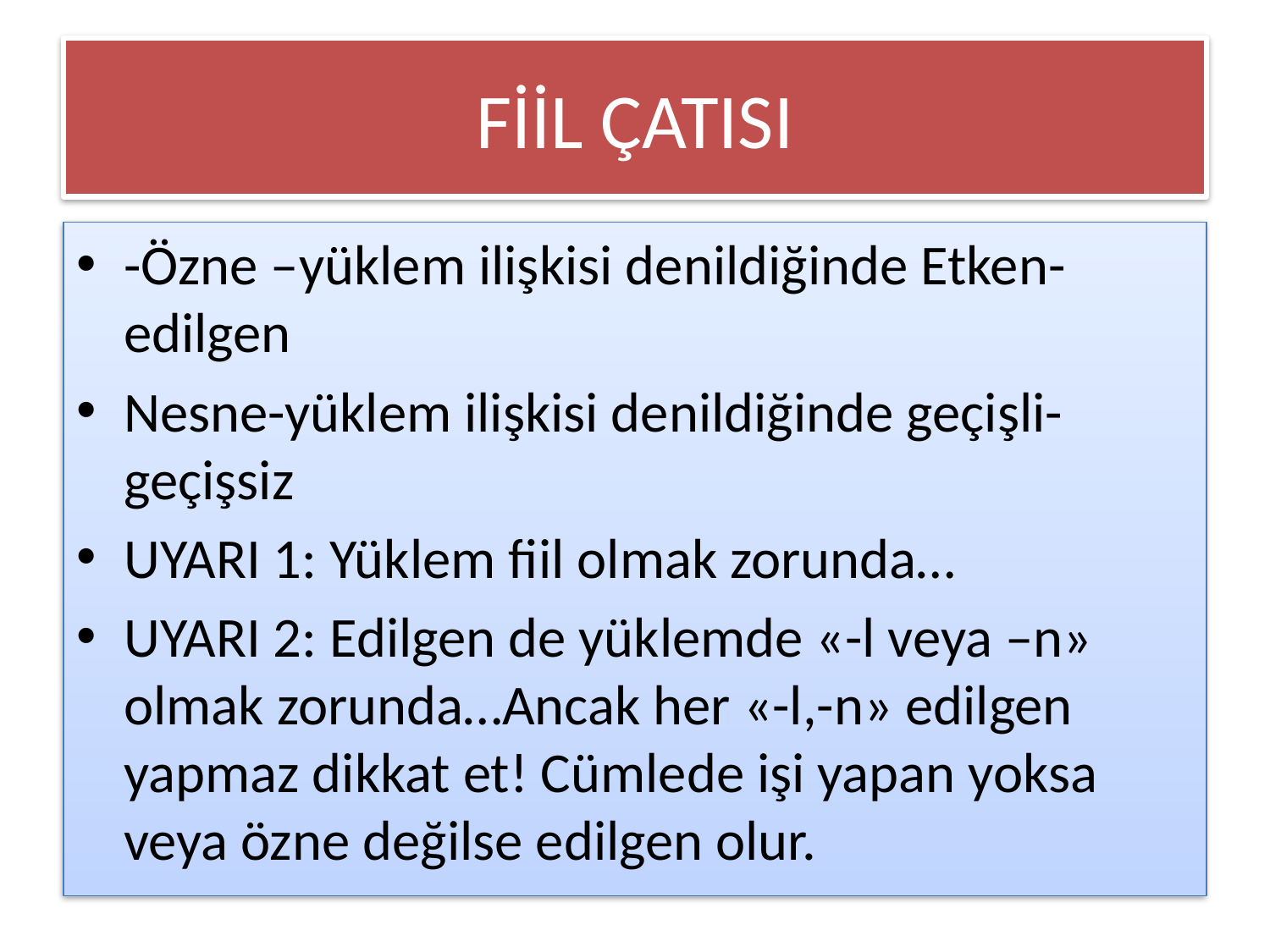

# FİİL ÇATISI
-Özne –yüklem ilişkisi denildiğinde Etken-edilgen
Nesne-yüklem ilişkisi denildiğinde geçişli-geçişsiz
UYARI 1: Yüklem fiil olmak zorunda…
UYARI 2: Edilgen de yüklemde «-l veya –n» olmak zorunda…Ancak her «-l,-n» edilgen yapmaz dikkat et! Cümlede işi yapan yoksa veya özne değilse edilgen olur.